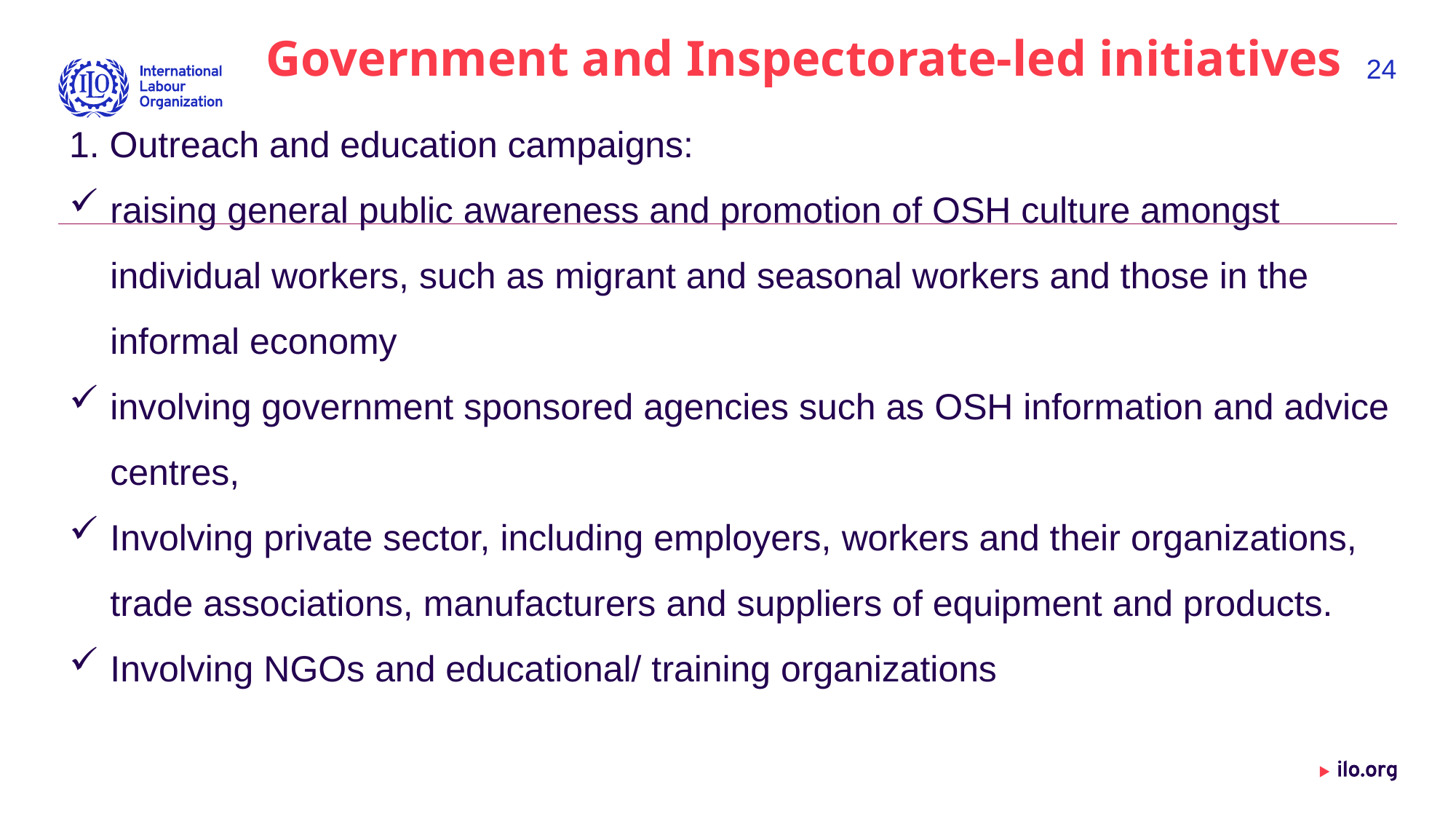

Government and Inspectorate-led initiatives
24
1. Outreach and education campaigns:
raising general public awareness and promotion of OSH culture amongst individual workers, such as migrant and seasonal workers and those in the informal economy
involving government sponsored agencies such as OSH information and advice centres,
Involving private sector, including employers, workers and their organizations, trade associations, manufacturers and suppliers of equipment and products.
Involving NGOs and educational/ training organizations
Date: Monday / 01 / October / 2019